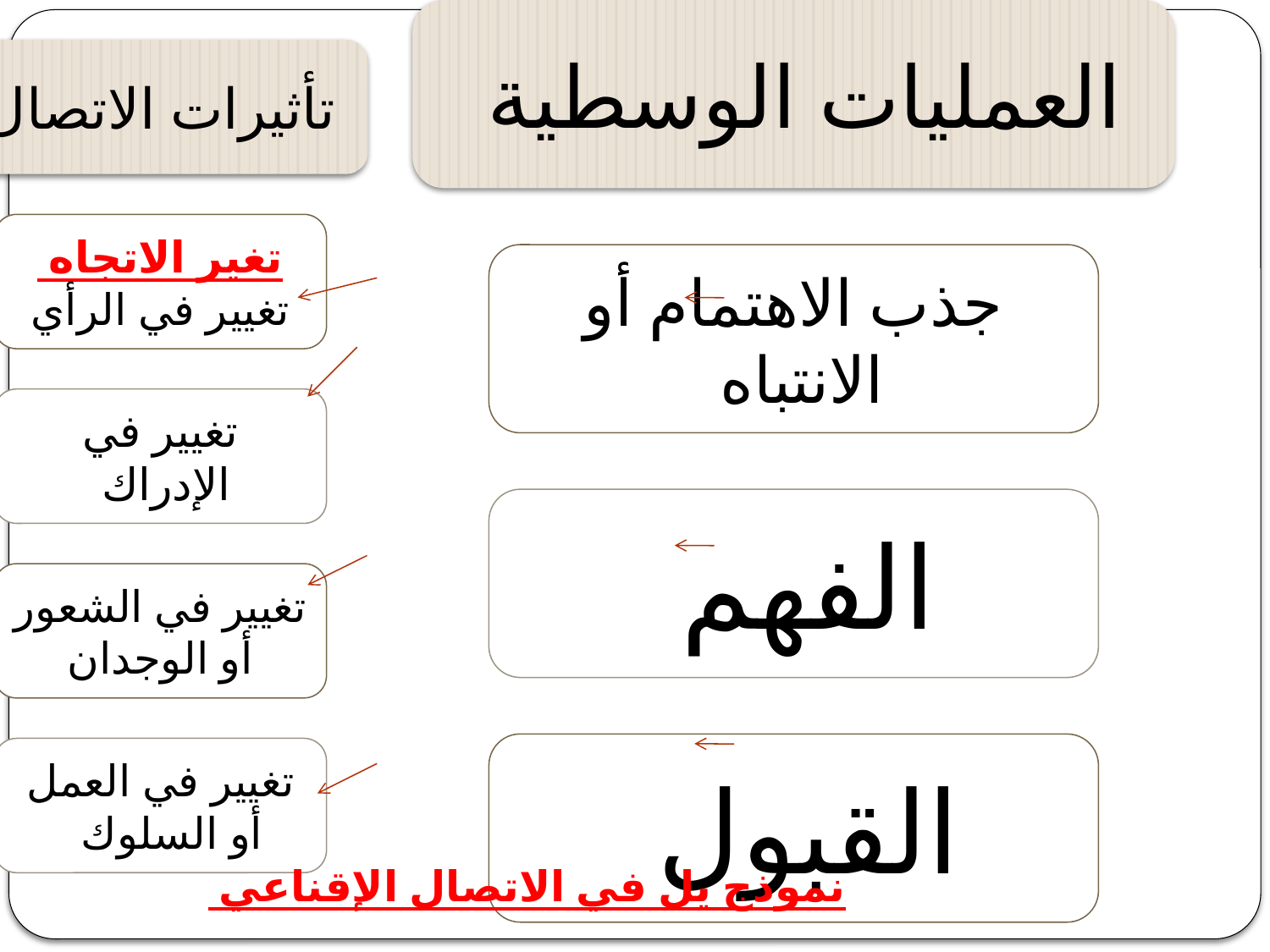

العمليات الوسطية
الفهم
القبول
تغيير في الرأي
تغيير في الشعور أو الوجدان
تغيير في العمل أو السلوك
نموذج يل في الاتصال الإقناعي